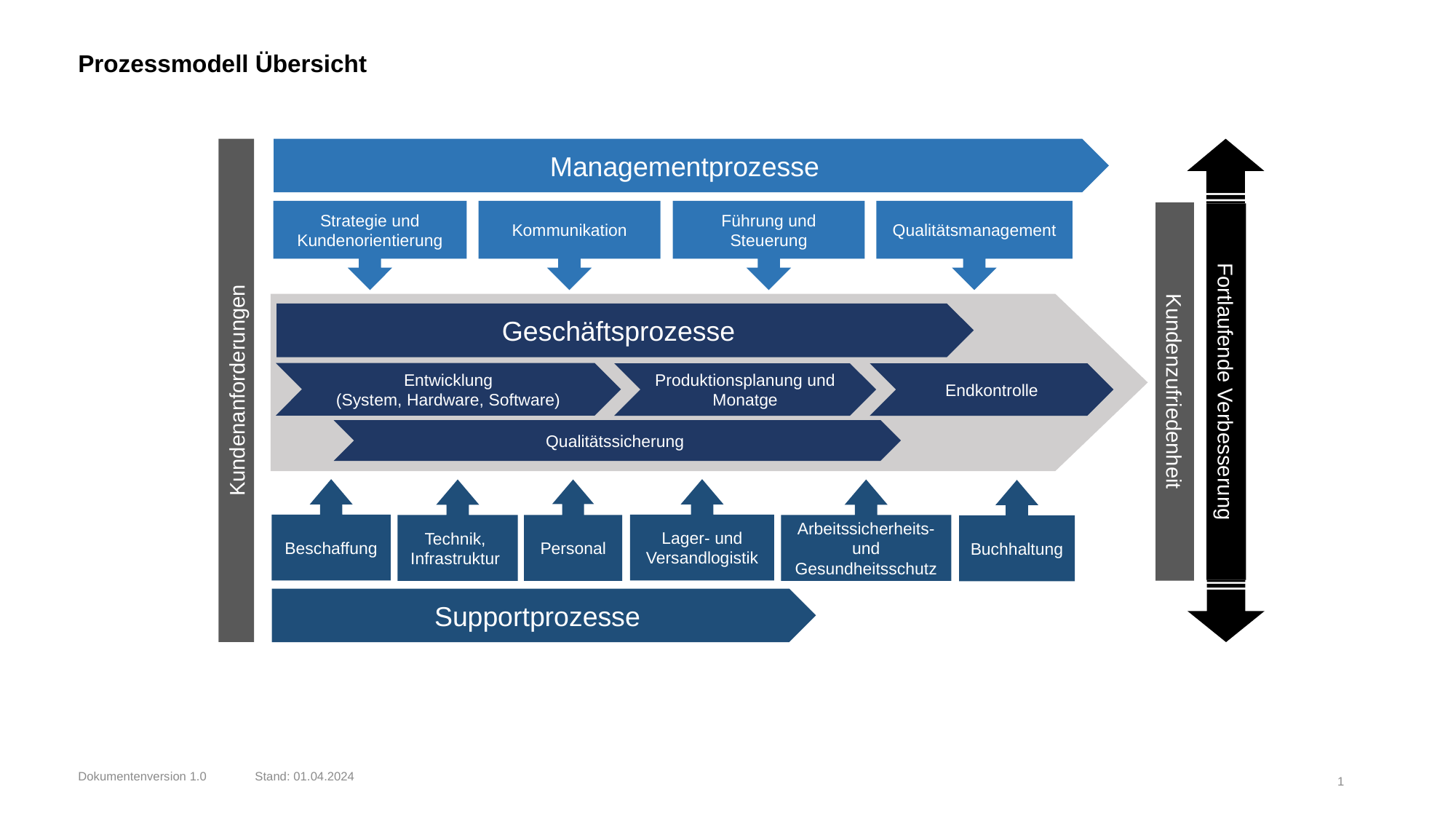

Prozessmodell Übersicht

Kundenanforderungen
Managementprozesse
Kommunikation
Führung und Steuerung
Qualitätsmanagement
Strategie und Kundenorientierung
Kundenzufriedenheit
Fortlaufende Verbesserung

Geschäftsprozesse
Entwicklung
(System, Hardware, Software)
Produktionsplanung und Monatge
Endkontrolle
Qualitätssicherung
Beschaffung
Lager- und Versandlogistik
Technik,
Infrastruktur
Arbeitssicherheits- und Gesundheitsschutz
Personal
Buchhaltung

Supportprozesse
1
Dokumentenversion 1.0              Stand: 01.04.2024